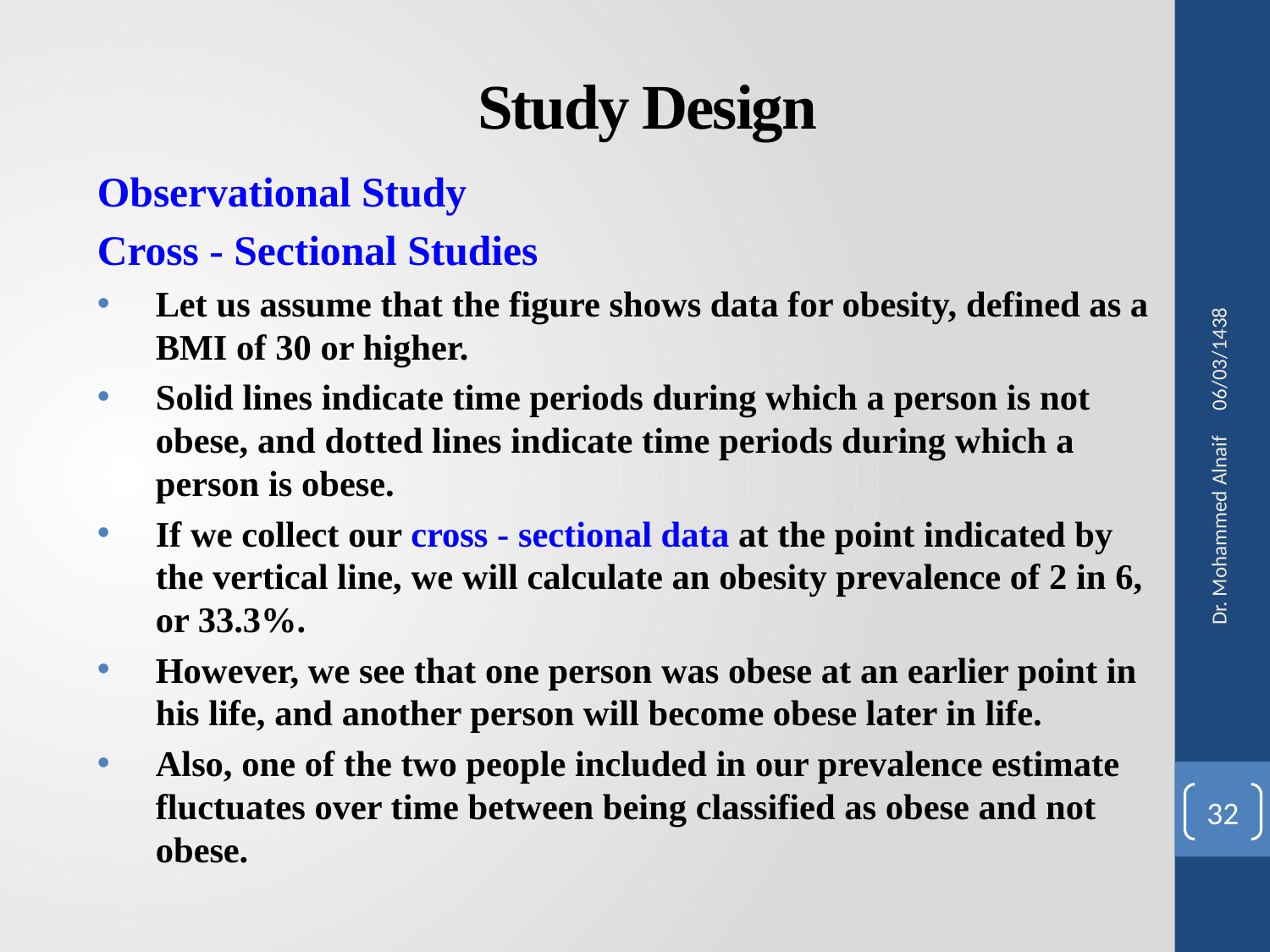

# Study Design
Observational Study
Cross - Sectional Studies
Let us assume that the figure shows data for obesity, defined as a BMI of 30 or higher.
Solid lines indicate time periods during which a person is not obese, and dotted lines indicate time periods during which a person is obese.
If we collect our cross - sectional data at the point indicated by the vertical line, we will calculate an obesity prevalence of 2 in 6, or 33.3%.
However, we see that one person was obese at an earlier point in his life, and another person will become obese later in life.
Also, one of the two people included in our prevalence estimate fluctuates over time between being classified as obese and not obese.
06/03/1438
Dr. Mohammed Alnaif
32